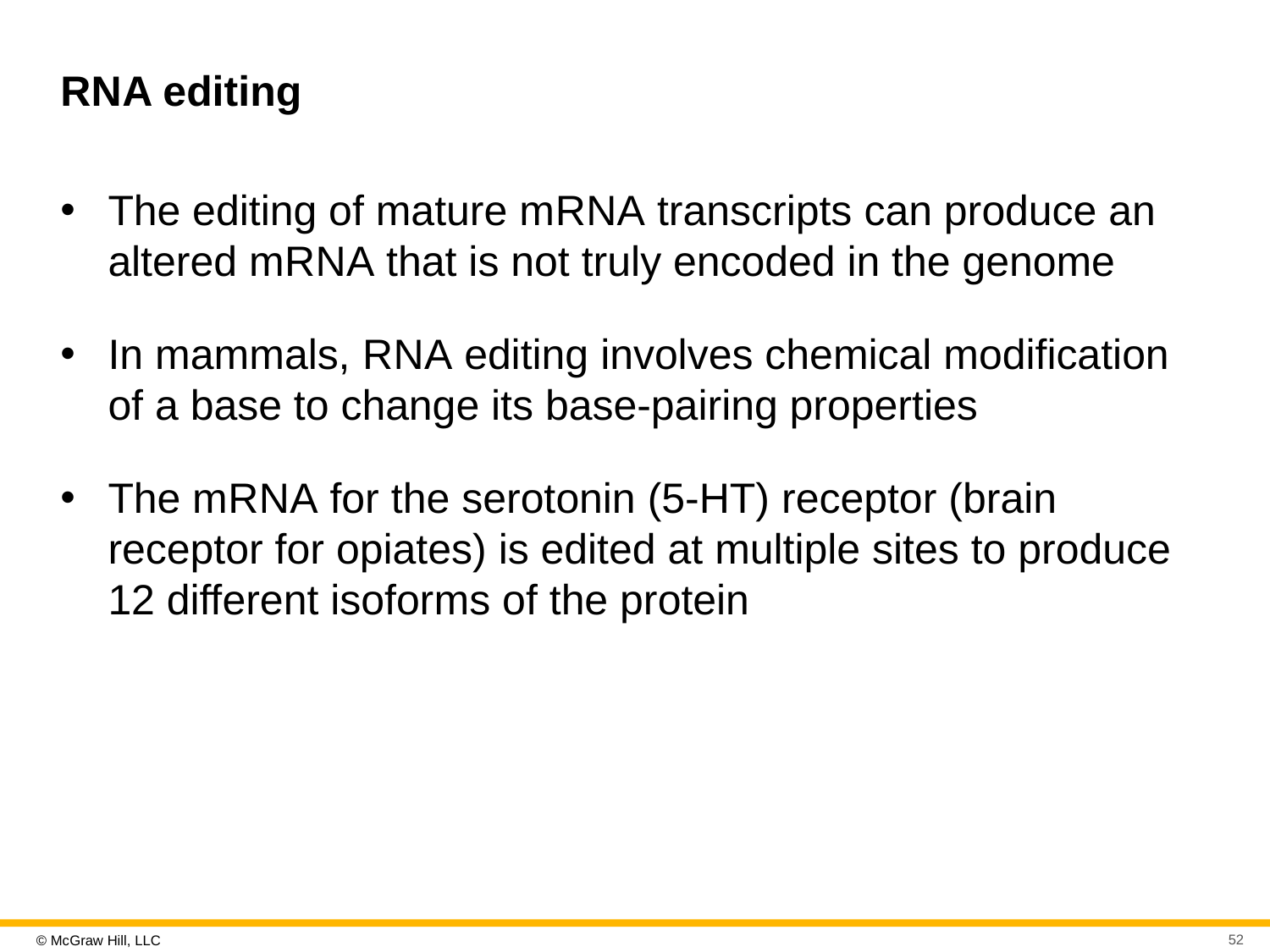

# R N A editing
The editing of mature mR N A transcripts can produce an altered mR N A that is not truly encoded in the genome
In mammals, R N A editing involves chemical modification of a base to change its base-pairing properties
The mR N A for the serotonin (5-HT) receptor (brain receptor for opiates) is edited at multiple sites to produce 12 different isoforms of the protein
52